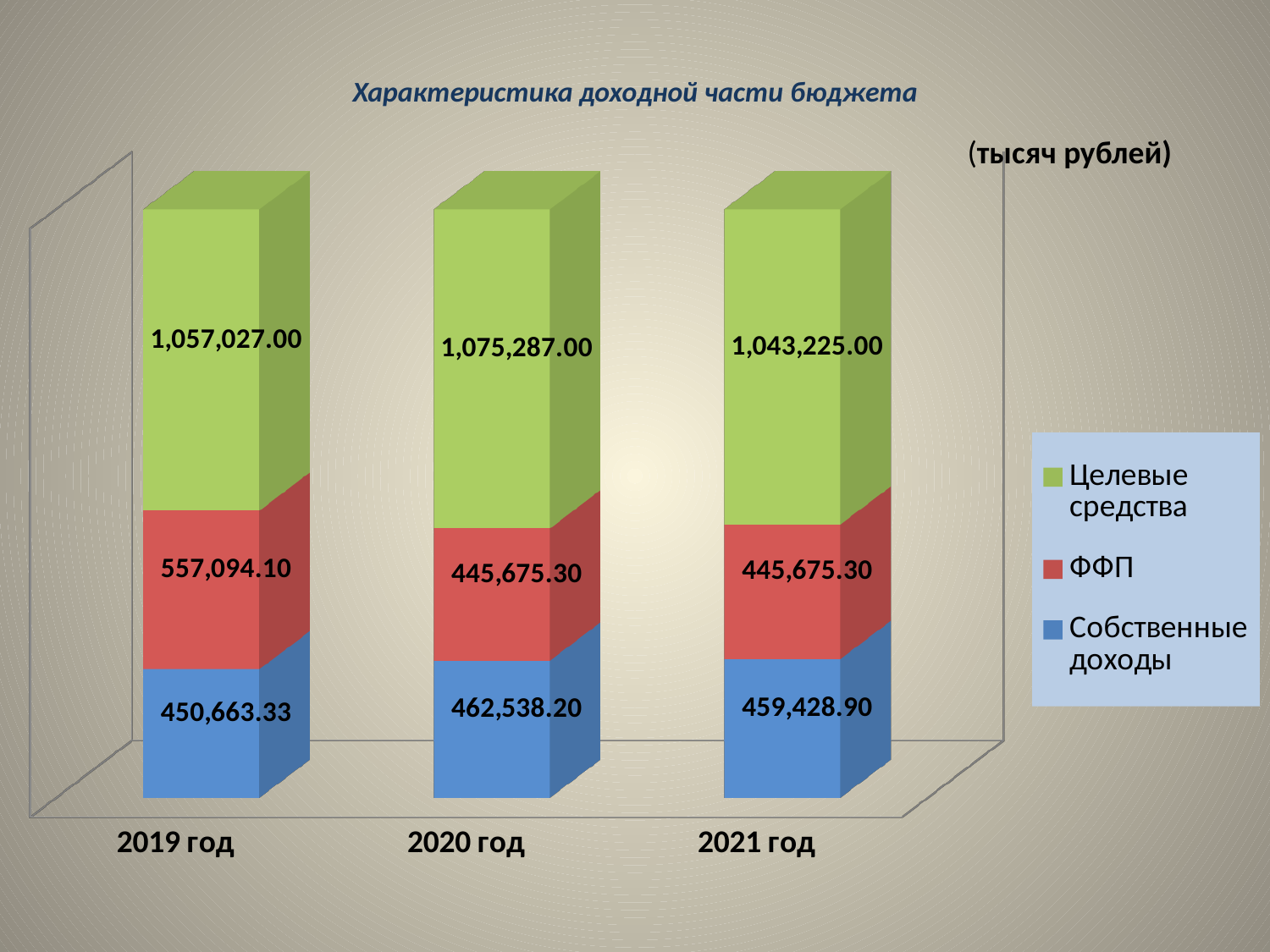

# Характеристика доходной части бюджета
(тысяч рублей)

[unsupported chart]